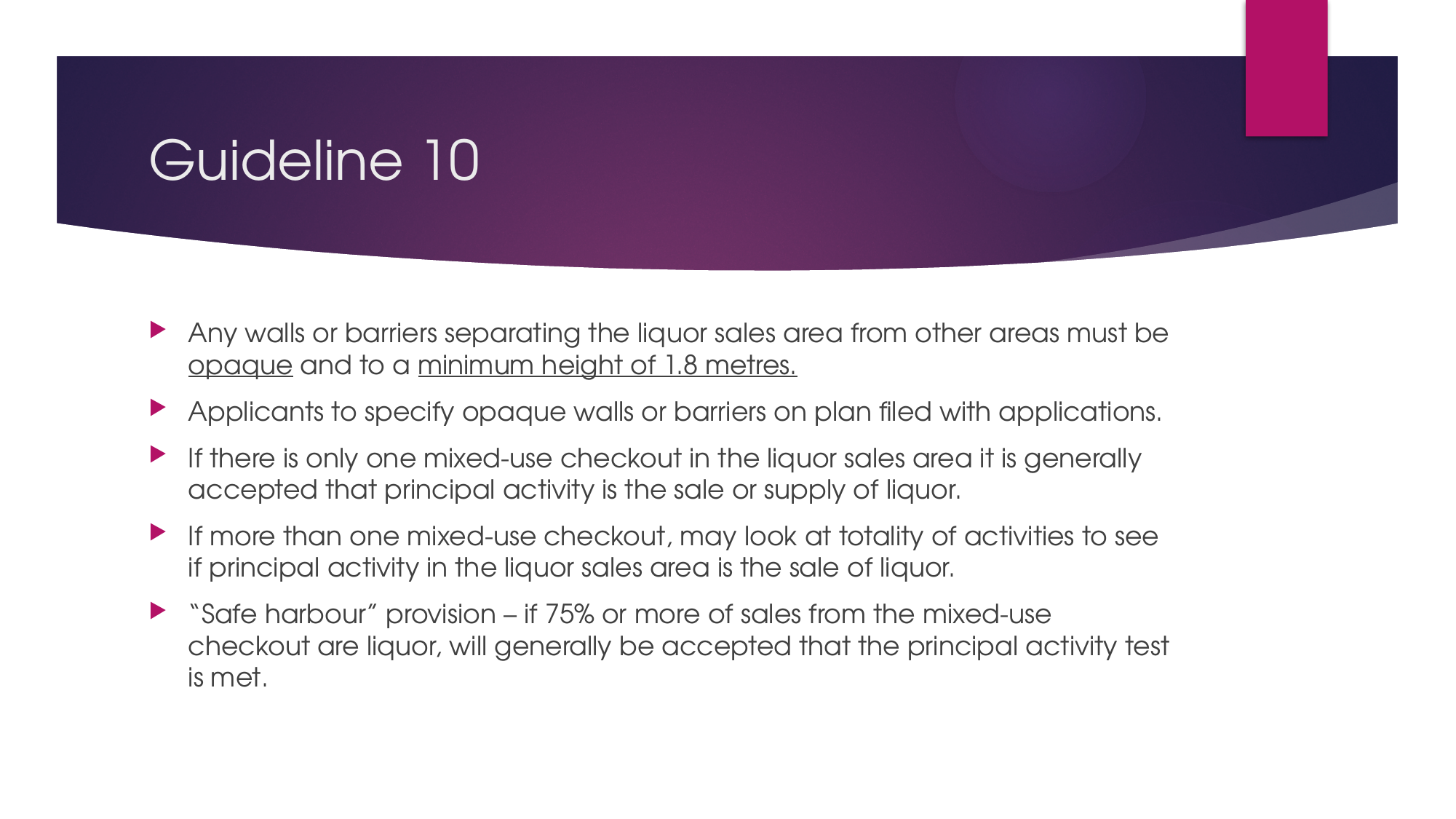

# Guideline 10
Any walls or barriers separating the liquor sales area from other areas must be opaque and to a minimum height of 1.8 metres.
Applicants to specify opaque walls or barriers on plan filed with applications.
If there is only one mixed-use checkout in the liquor sales area it is generally accepted that principal activity is the sale or supply of liquor.
If more than one mixed-use checkout, may look at totality of activities to see if principal activity in the liquor sales area is the sale of liquor.
“Safe harbour” provision – if 75% or more of sales from the mixed-use checkout are liquor, will generally be accepted that the principal activity test is met.